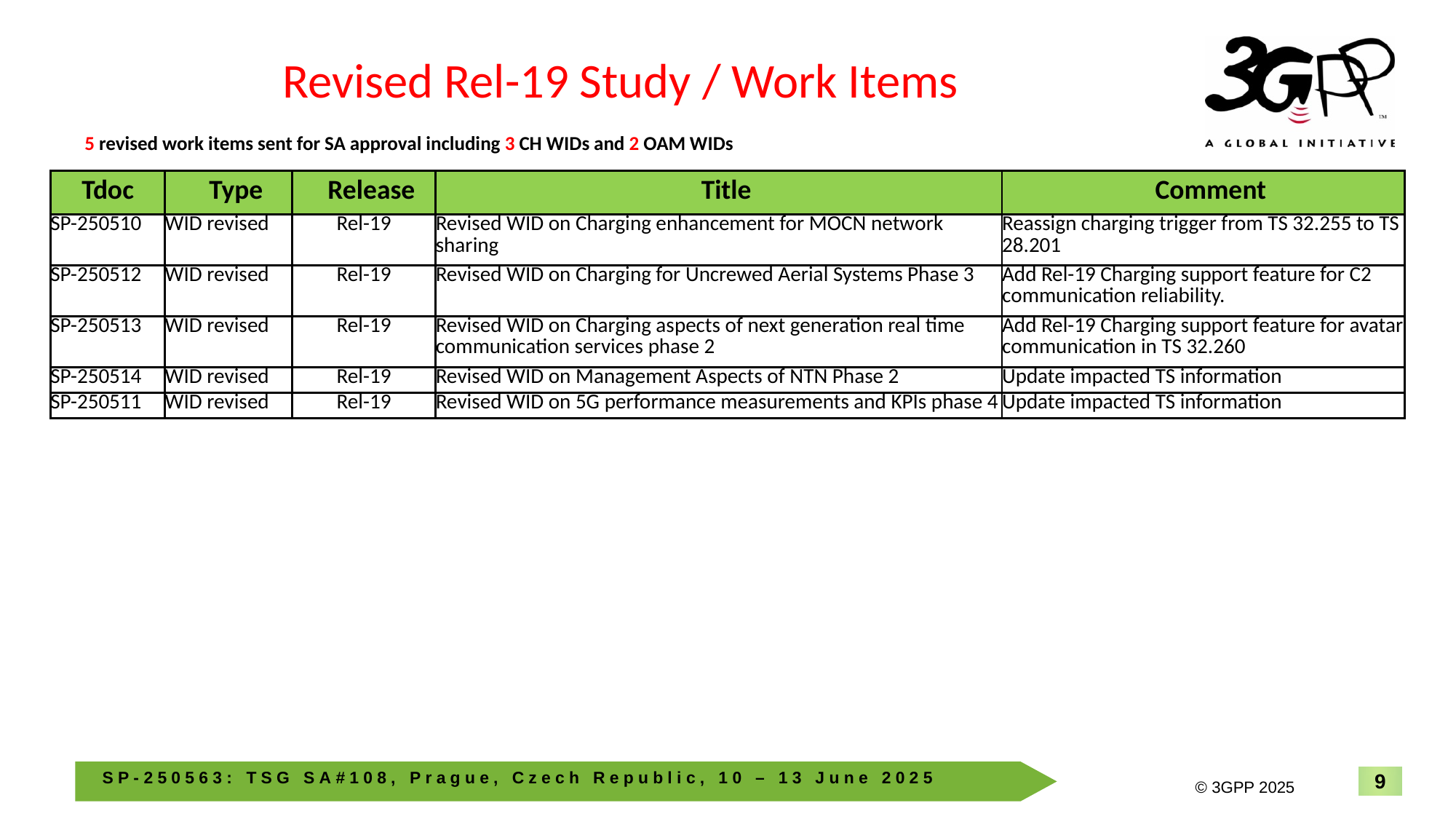

Revised Rel-19 Study / Work Items
5 revised work items sent for SA approval including 3 CH WIDs and 2 OAM WIDs
| Tdoc | Type | Release | Title | Comment |
| --- | --- | --- | --- | --- |
| SP-250510 | WID revised | Rel-19 | Revised WID on Charging enhancement for MOCN network sharing | Reassign charging trigger from TS 32.255 to TS 28.201 |
| SP-250512 | WID revised | Rel-19 | Revised WID on Charging for Uncrewed Aerial Systems Phase 3 | Add Rel-19 Charging support feature for C2 communication reliability. |
| SP-250513 | WID revised | Rel-19 | Revised WID on Charging aspects of next generation real time communication services phase 2 | Add Rel-19 Charging support feature for avatar communication in TS 32.260 |
| SP-250514 | WID revised | Rel-19 | Revised WID on Management Aspects of NTN Phase 2 | Update impacted TS information |
| SP-250511 | WID revised | Rel-19 | Revised WID on 5G performance measurements and KPIs phase 4 | Update impacted TS information |